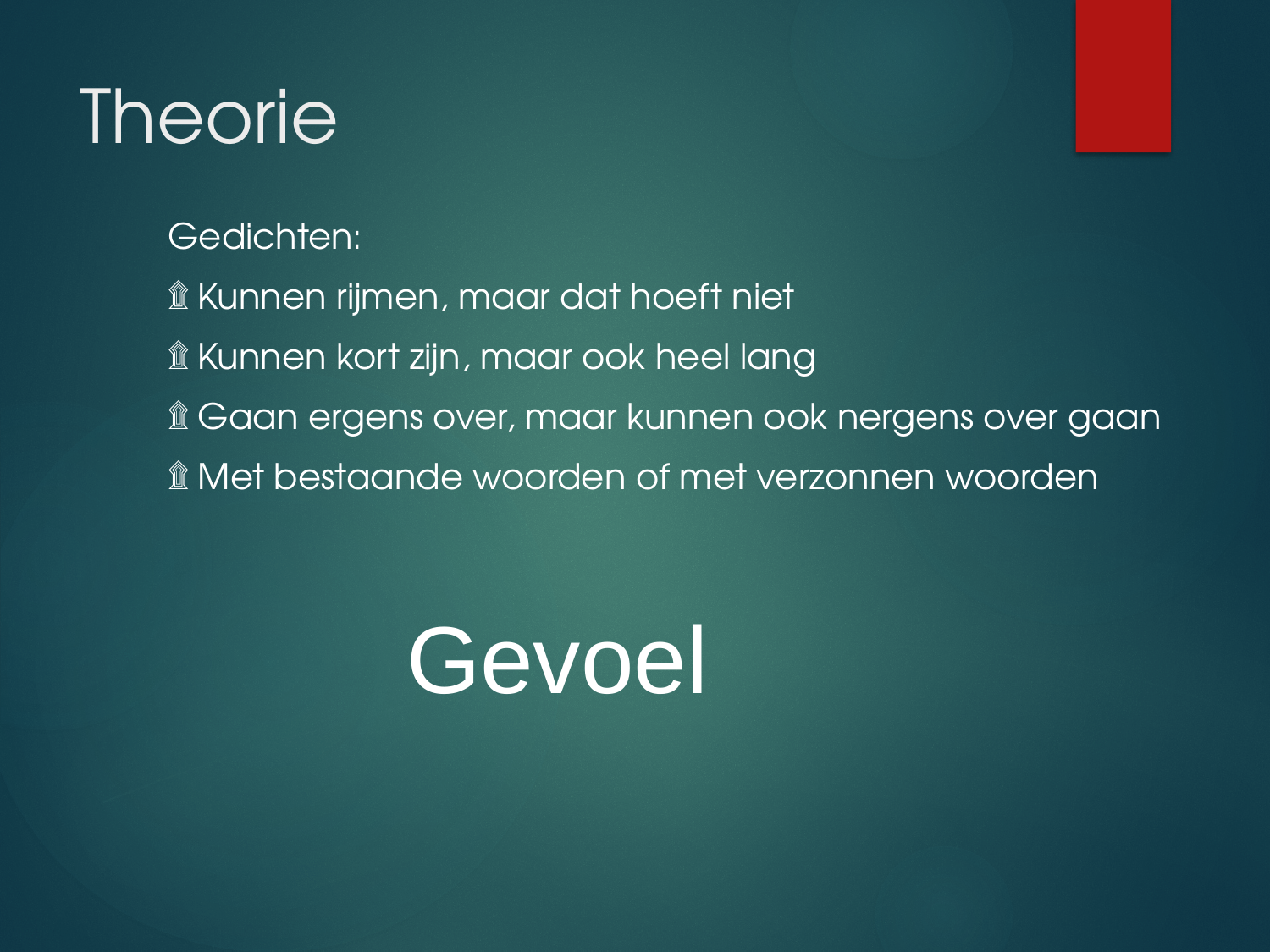

# Theorie
Gedichten:
۩ Kunnen rijmen, maar dat hoeft niet
۩ Kunnen kort zijn, maar ook heel lang
۩ Gaan ergens over, maar kunnen ook nergens over gaan
۩ Met bestaande woorden of met verzonnen woorden

Gevoel